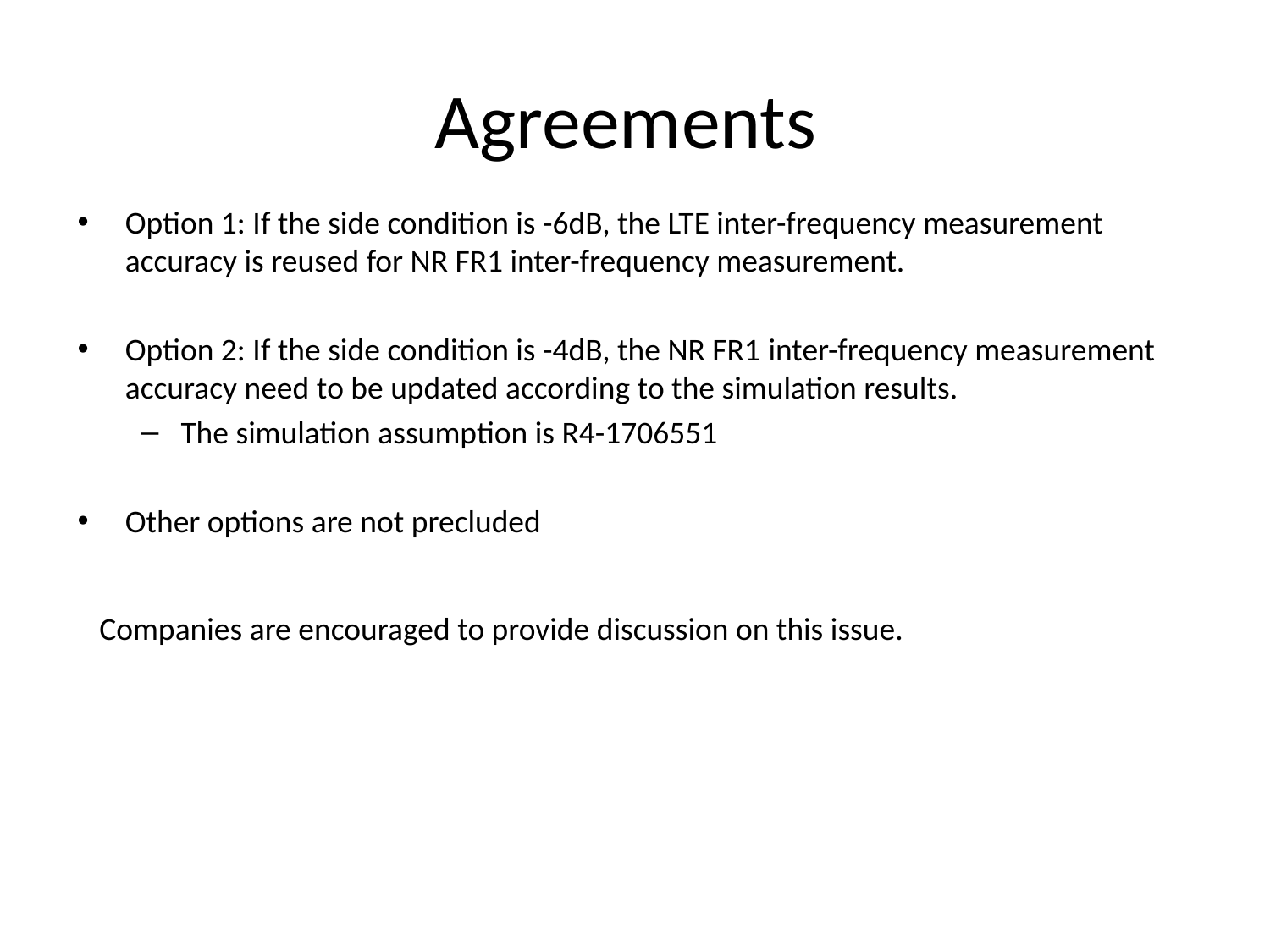

# Agreements
Option 1: If the side condition is -6dB, the LTE inter-frequency measurement accuracy is reused for NR FR1 inter-frequency measurement.

Option 2: If the side condition is -4dB, the NR FR1 inter-frequency measurement accuracy need to be updated according to the simulation results.
The simulation assumption is R4-1706551

Other options are not precluded

   Companies are encouraged to provide discussion on this issue.